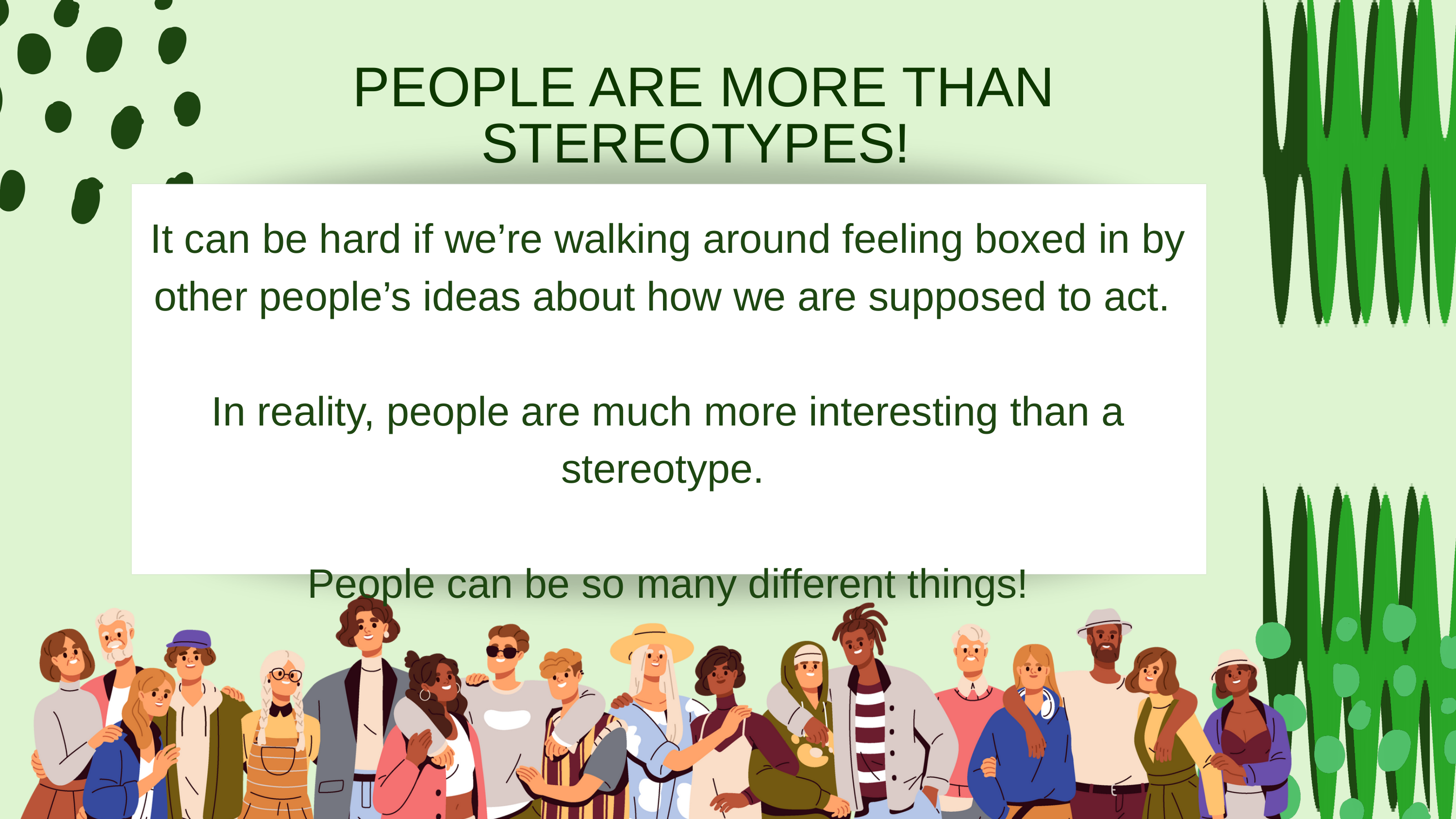

PEOPLE ARE MORE THAN STEREOTYPES!

It can be hard if we’re walking around feeling boxed in by other people’s ideas about how we are supposed to act.

In reality, people are much more interesting than a stereotype.

People can be so many different things!